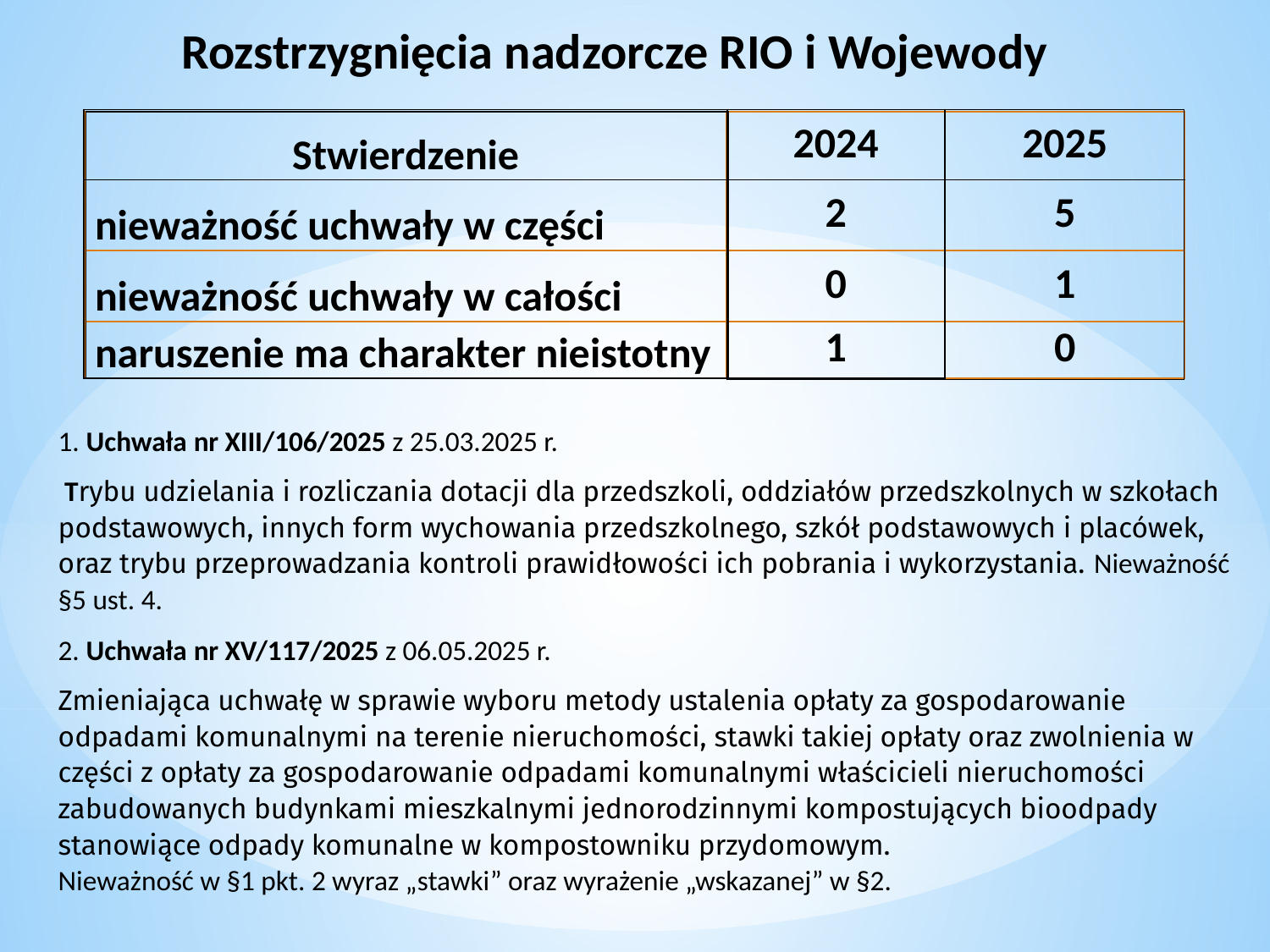

Rozstrzygnięcia nadzorcze RIO i Wojewody
|  |
| --- |
|  |
| --- |
|  |
| --- |
| Stwierdzenie | 2024 | 2025 |
| --- | --- | --- |
| nieważność uchwały w części | 2 | 5 |
| nieważność uchwały w całości | 0 | 1 |
| naruszenie ma charakter nieistotny | 1 | 0 |
1. Uchwała nr XIII/106/2025 z 25.03.2025 r.
 Trybu udzielania i rozliczania dotacji dla przedszkoli, oddziałów przedszkolnych w szkołach podstawowych, innych form wychowania przedszkolnego, szkół podstawowych i placówek, oraz trybu przeprowadzania kontroli prawidłowości ich pobrania i wykorzystania. Nieważność §5 ust. 4.
2. Uchwała nr XV/117/2025 z 06.05.2025 r.
Zmieniająca uchwałę w sprawie wyboru metody ustalenia opłaty za gospodarowanie odpadami komunalnymi na terenie nieruchomości, stawki takiej opłaty oraz zwolnienia w części z opłaty za gospodarowanie odpadami komunalnymi właścicieli nieruchomości zabudowanych budynkami mieszkalnymi jednorodzinnymi kompostujących bioodpady stanowiące odpady komunalne w kompostowniku przydomowym.
Nieważność w §1 pkt. 2 wyraz „stawki” oraz wyrażenie „wskazanej” w §2.